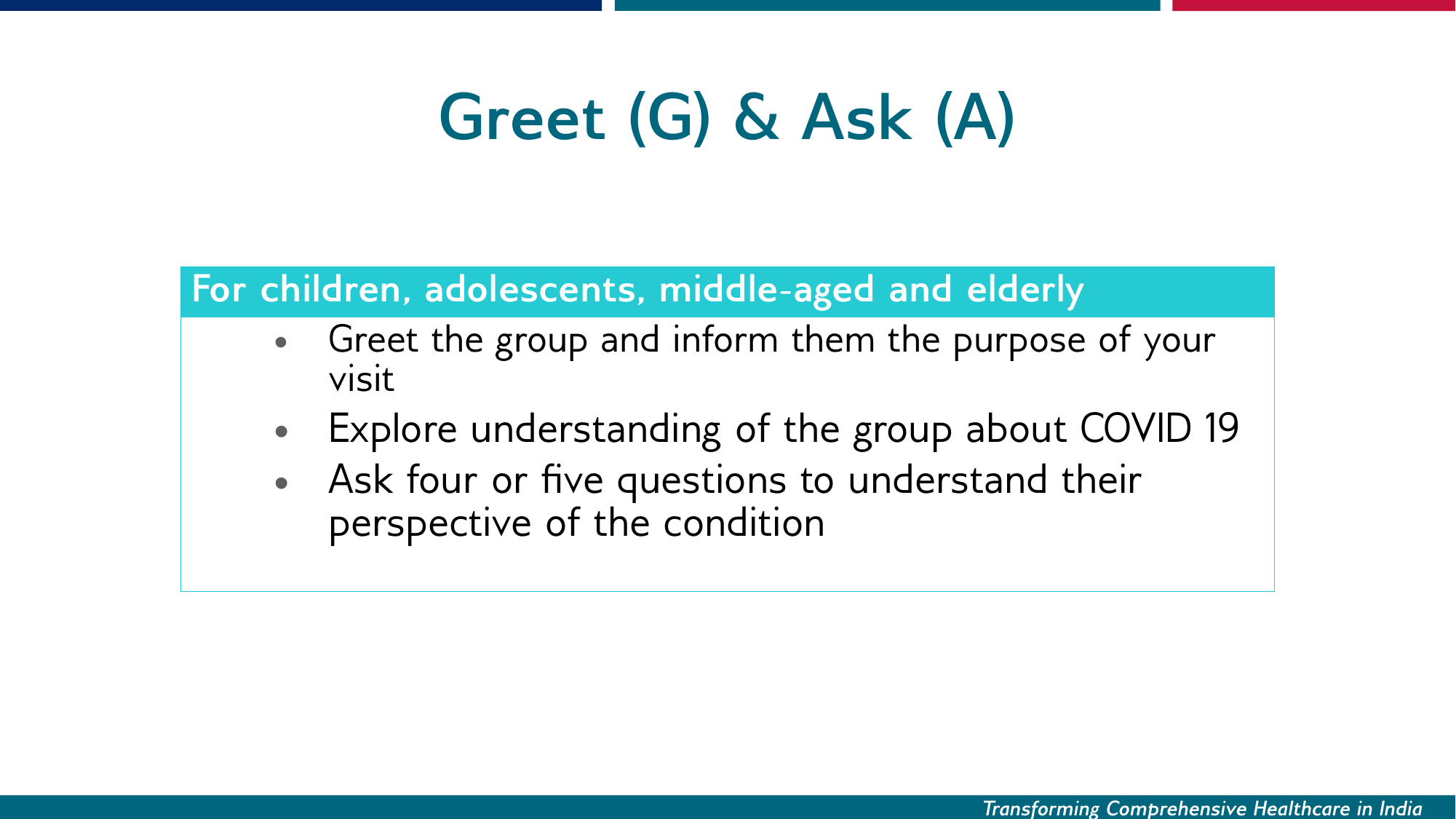

# Greet (G) & Ask (A)
| For children, adolescents, middle-aged and elderly |
| --- |
| Greet the group and inform them the purpose of your visit Explore understanding of the group about COVID 19 Ask four or five questions to understand their perspective of the condition |